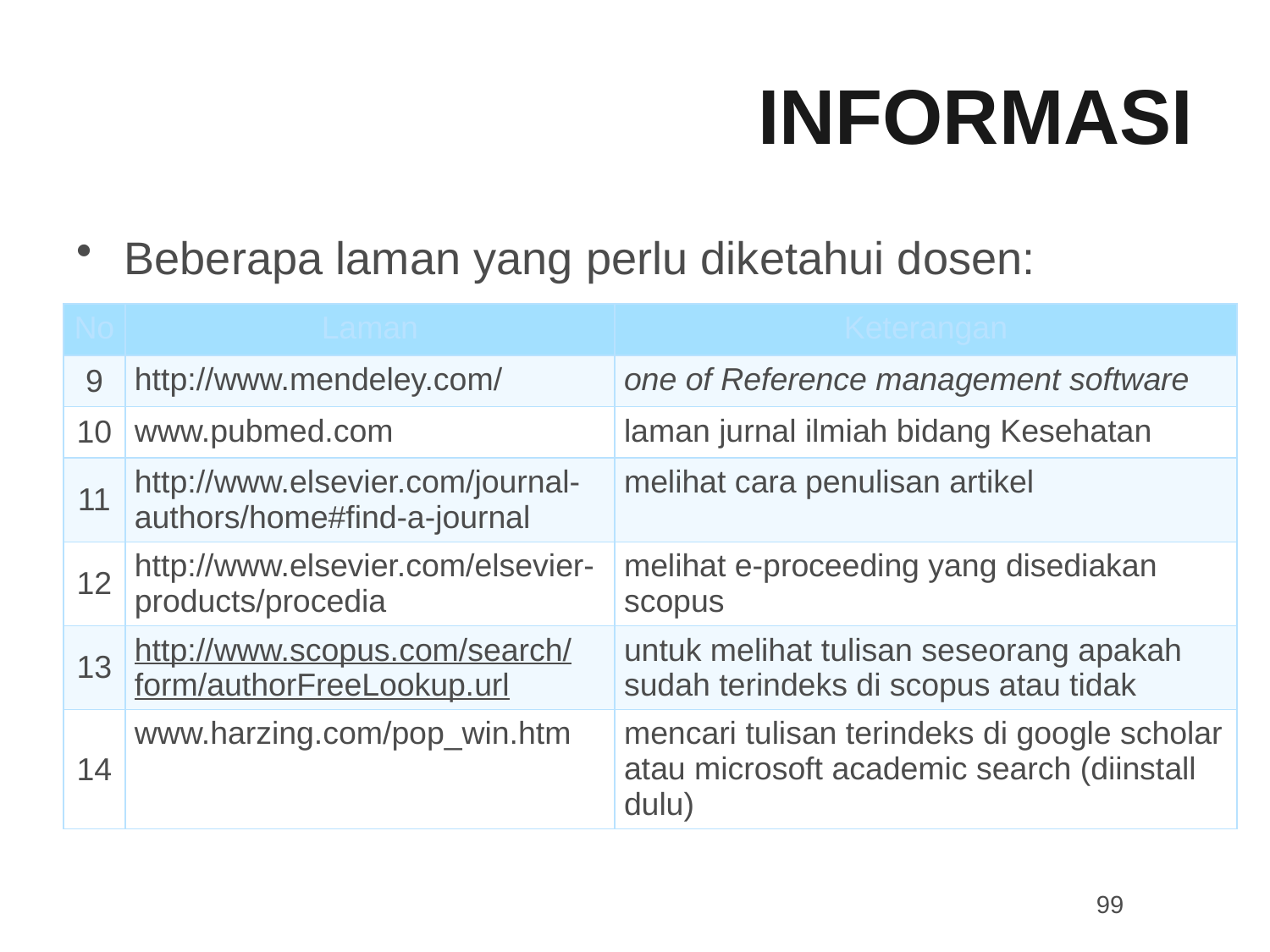

# INFORMASI
Beberapa laman yang perlu diketahui dosen:

| No | Laman | Keterangan |
| --- | --- | --- |
| 9 | http://www.mendeley.com/ | one of Reference management software |
| 10 | www.pubmed.com | laman jurnal ilmiah bidang Kesehatan |
| 11 | http://www.elsevier.com/journal-authors/home#find-a-journal | melihat cara penulisan artikel |
| 12 | http://www.elsevier.com/elsevier-products/procedia | melihat e-proceeding yang disediakan scopus |
| 13 | http://www.scopus.com/search/form/authorFreeLookup.url | untuk melihat tulisan seseorang apakah sudah terindeks di scopus atau tidak |
| 14 | www.harzing.com/pop\_win.htm | mencari tulisan terindeks di google scholar atau microsoft academic search (diinstall dulu) |
99